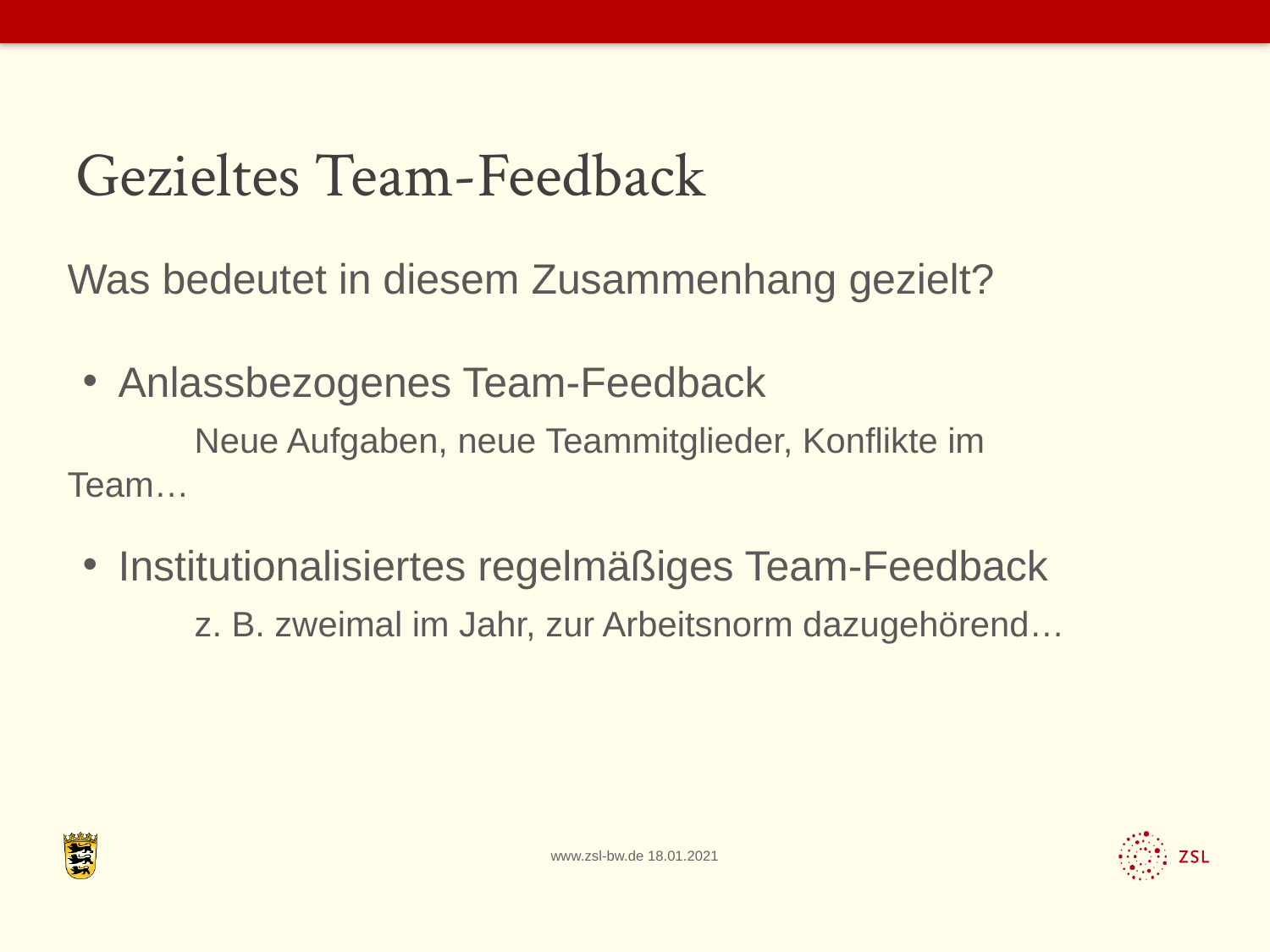

# Gezieltes Team-Feedback
Was bedeutet in diesem Zusammenhang gezielt?

Anlassbezogenes Team-Feedback
	Neue Aufgaben, neue Teammitglieder, Konflikte im 	Team…

Institutionalisiertes regelmäßiges Team-Feedback
	z. B. zweimal im Jahr, zur Arbeitsnorm dazugehörend…